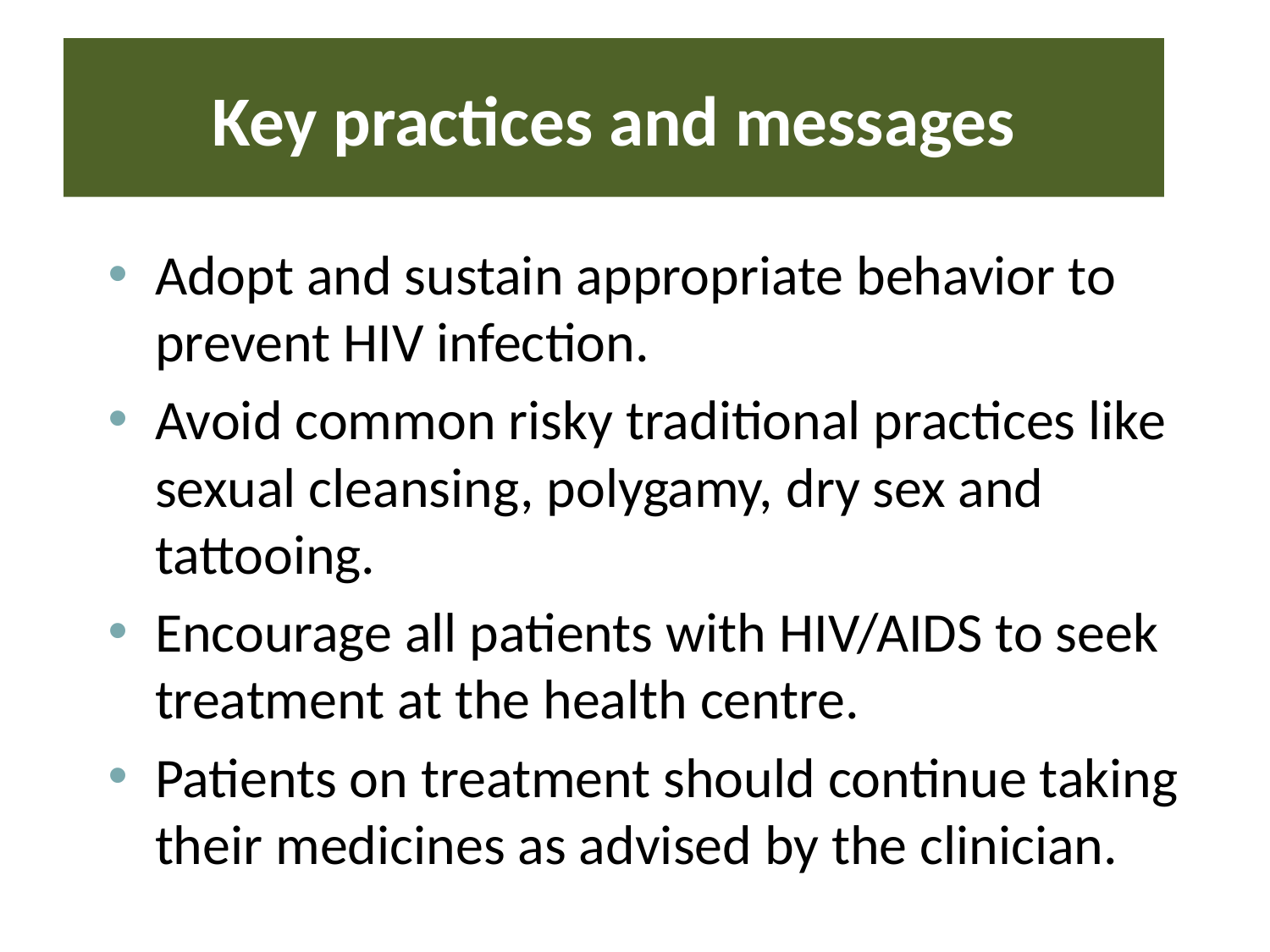

# Key practices and messages
Adopt and sustain appropriate behavior to prevent HIV infection.
Avoid common risky traditional practices like sexual cleansing, polygamy, dry sex and tattooing.
Encourage all patients with HIV/AIDS to seek treatment at the health centre.
Patients on treatment should continue taking their medicines as advised by the clinician.